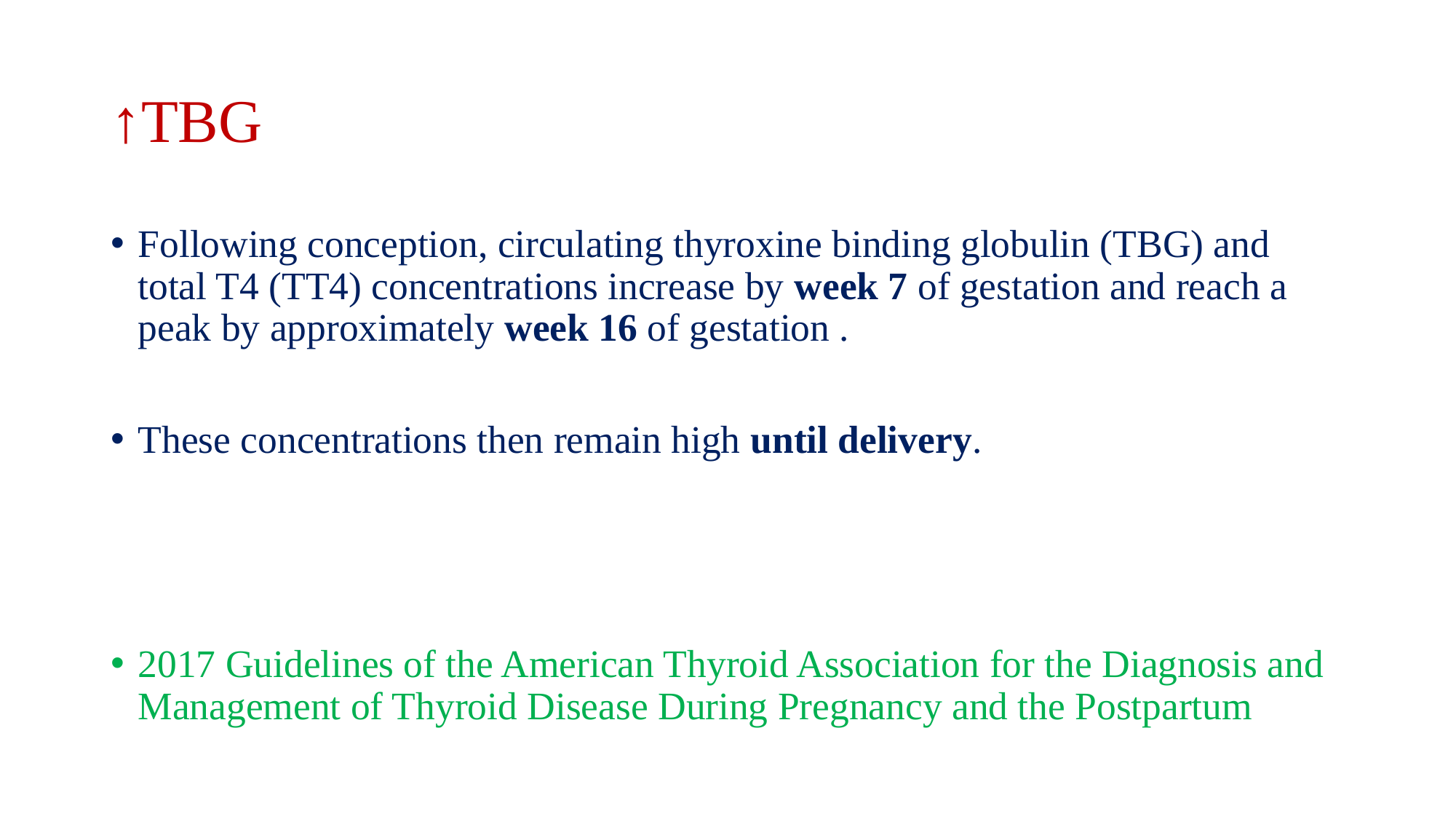

# ↑TBG
Following conception, circulating thyroxine binding globulin (TBG) and total T4 (TT4) concentrations increase by week 7 of gestation and reach a peak by approximately week 16 of gestation .

These concentrations then remain high until delivery.

2017 Guidelines of the American Thyroid Association for the Diagnosis and Management of Thyroid Disease During Pregnancy and the Postpartum